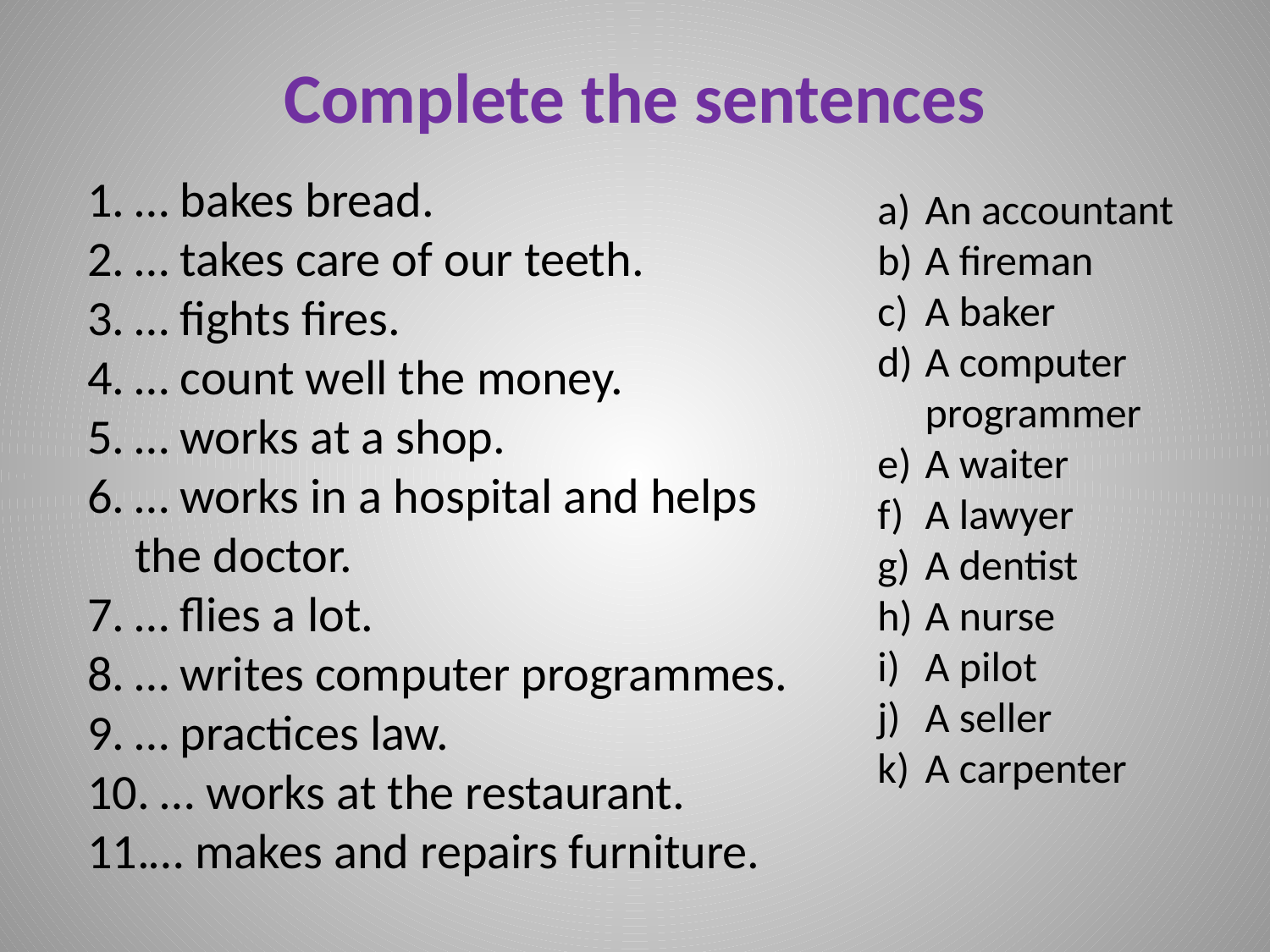

Complete the sentences
… bakes bread.
… takes care of our teeth.
… fights fires.
… count well the money.
… works at a shop.
… works in a hospital and helps the doctor.
… flies a lot.
… writes computer programmes.
… practices law.
 … works at the restaurant.
… makes and repairs furniture.

An accountant
A fireman
A baker
A computer programmer
A waiter
A lawyer
A dentist
A nurse
A pilot
A seller
A carpenter